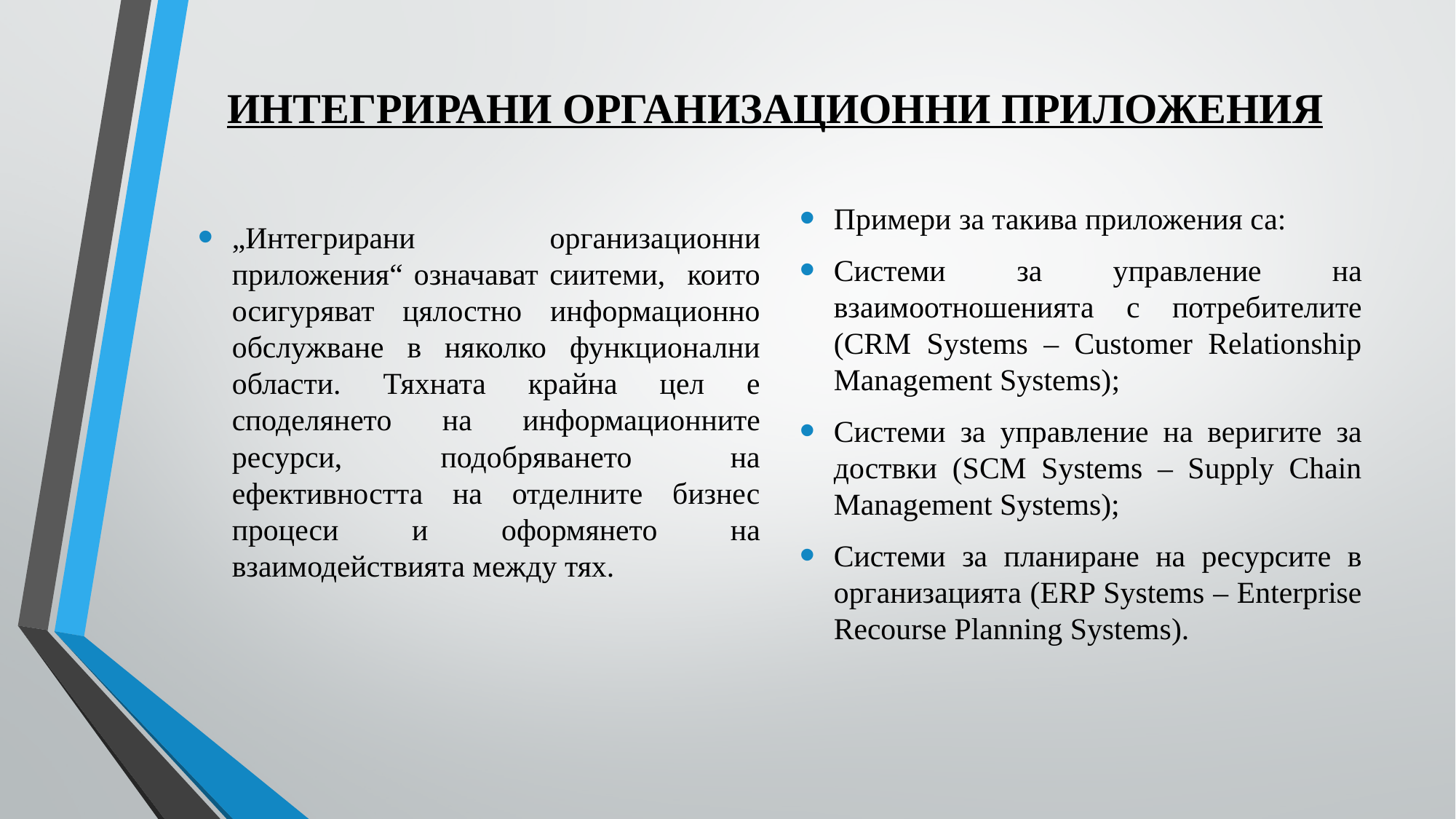

# ИНТЕГРИРАНИ ОРГАНИЗАЦИОННИ ПРИЛОЖЕНИЯ
Примери за такива приложения са:
Системи за управление на взаимоотношенията с потребителите (CRM Systems – Customer Relationship Management Systems);
Системи за управление на веригите за доствки (SCM Systems – Supply Chain Management Systems);
Системи за планиране на ресурсите в организацията (ERP Systems – Enterprise Recourse Planning Systems).

„Интегрирани организационни приложения“ означават сиитеми,  които осигуряват цялостно информационно обслужване в няколко функционални области. Тяхната крайна цел е споделянето на информационните ресурси, подобряването на ефективността на отделните бизнес процеси и оформянето на взаимодействията между тях.